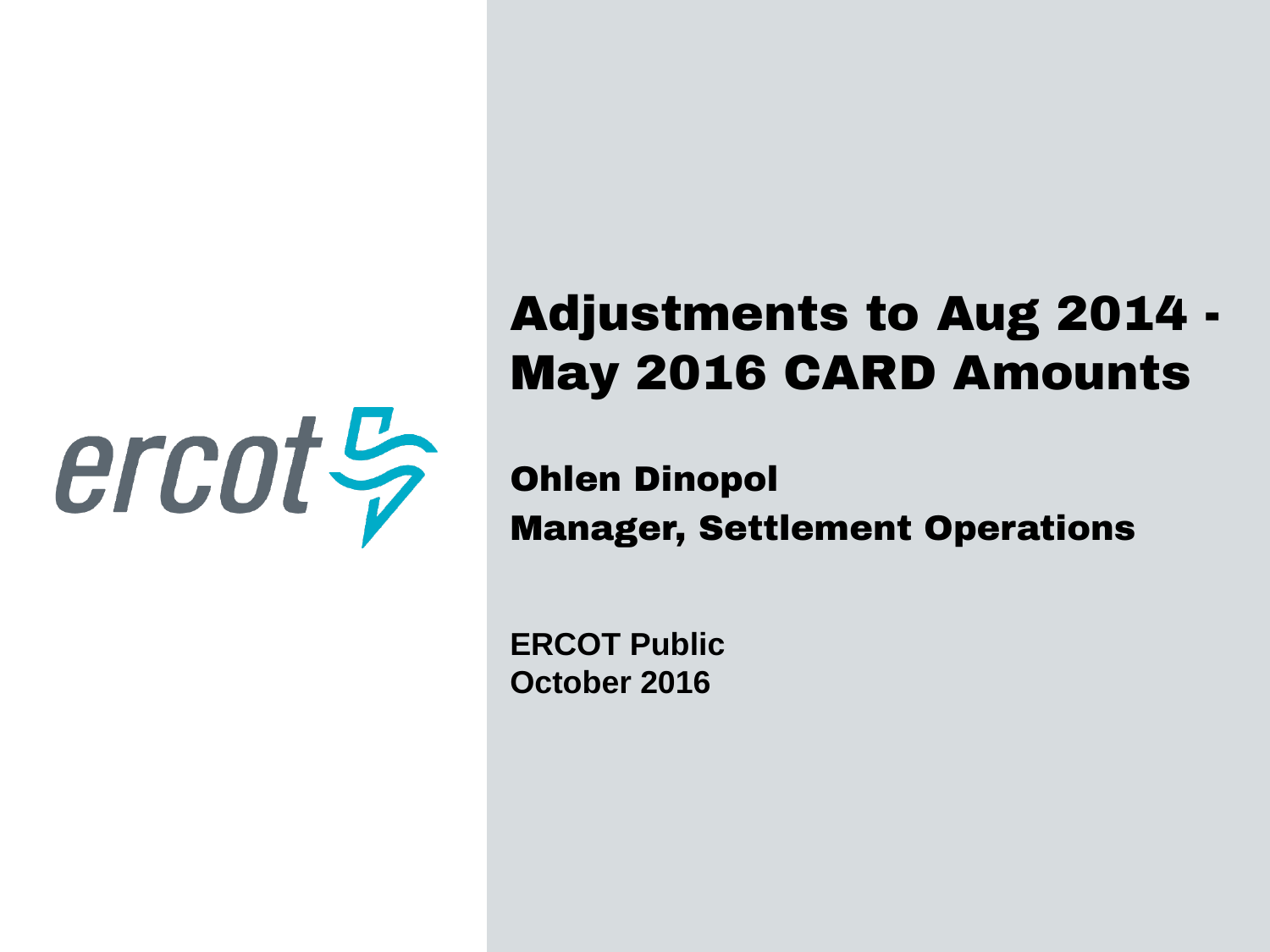

Adjustments to Aug 2014 -May 2016 CARD Amounts

Ohlen Dinopol
Manager, Settlement Operations

ERCOT Public
October 2016